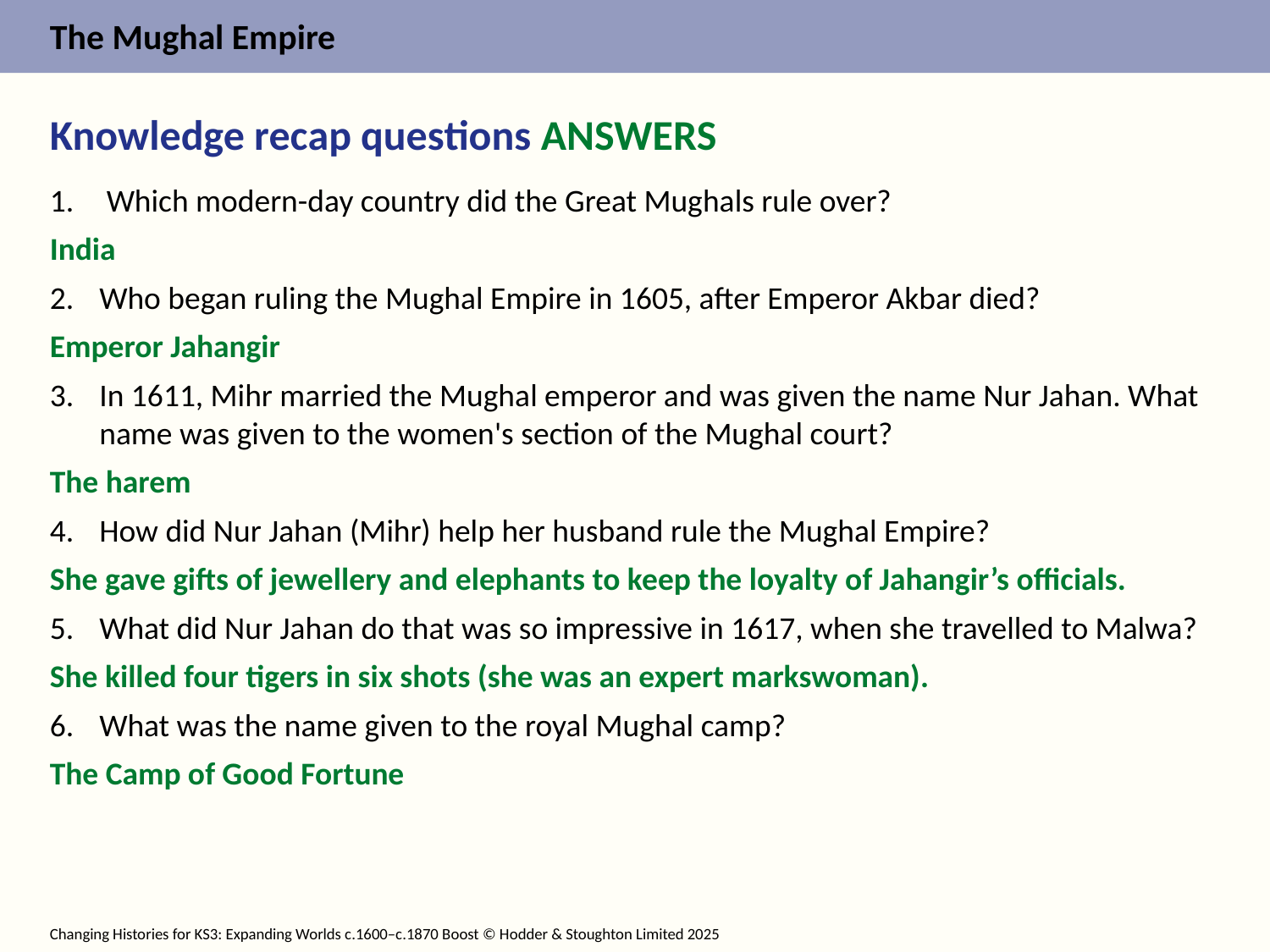

Knowledge recap questions ANSWERS
1.	 Which modern-day country did the Great Mughals rule over?
India
Who began ruling the Mughal Empire in 1605, after Emperor Akbar died?
Emperor Jahangir
In 1611, Mihr married the Mughal emperor and was given the name Nur Jahan. What name was given to the women's section of the Mughal court?
The harem
How did Nur Jahan (Mihr) help her husband rule the Mughal Empire?
She gave gifts of jewellery and elephants to keep the loyalty of Jahangir’s officials.
What did Nur Jahan do that was so impressive in 1617, when she travelled to Malwa?
She killed four tigers in six shots (she was an expert markswoman).
What was the name given to the royal Mughal camp?
The Camp of Good Fortune